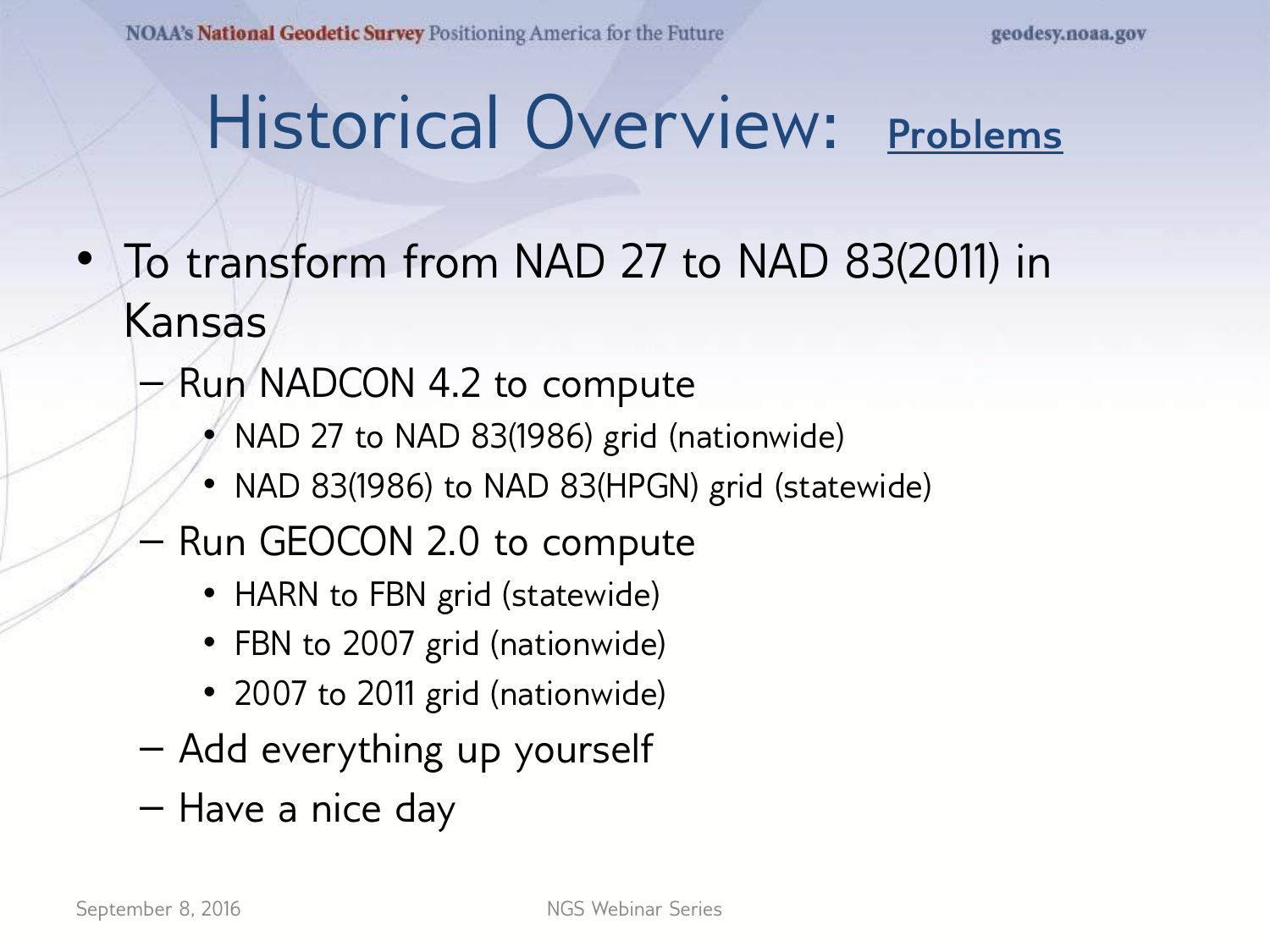

# Historical Overview:  Problems
To transform from NAD 27 to NAD 83(2011) in Kansas
Run NADCON 4.2 to compute
NAD 27 to NAD 83(1986) grid (nationwide)
NAD 83(1986) to NAD 83(HPGN) grid (statewide)
Run GEOCON 2.0 to compute
HARN to FBN grid (statewide)
FBN to 2007 grid (nationwide)
2007 to 2011 grid (nationwide)
Add everything up yourself
Have a nice day
September 8, 2016
NGS Webinar Series